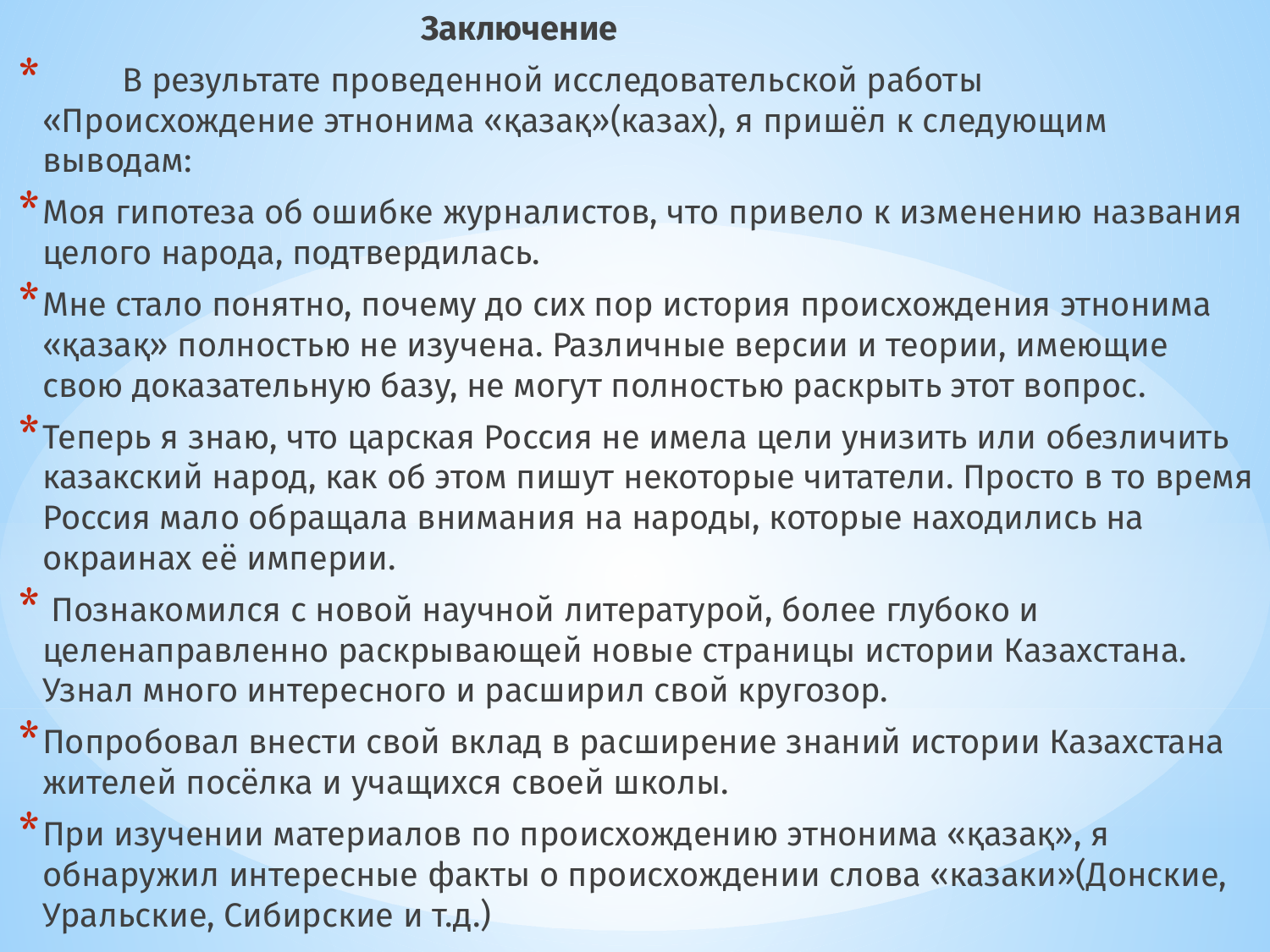

Заключение
         В результате проведенной исследовательской работы  «Происхождение этнонима «қазақ»(казах), я пришёл к следующим выводам:
Моя гипотеза об ошибке журналистов, что привело к изменению названия целого народа, подтвердилась.
Мне стало понятно, почему до сих пор история происхождения этнонима «қазақ» полностью не изучена. Различные версии и теории, имеющие свою доказательную базу, не могут полностью раскрыть этот вопрос.
Теперь я знаю, что царская Россия не имела цели унизить или обезличить казакский народ, как об этом пишут некоторые читатели. Просто в то время Россия мало обращала внимания на народы, которые находились на окраинах её империи.
 Познакомился с новой научной литературой, более глубоко и целенаправленно раскрывающей новые страницы истории Казахстана. Узнал много интересного и расширил свой кругозор.
Попробовал внести свой вклад в расширение знаний истории Казахстана жителей посёлка и учащихся своей школы.
При изучении материалов по происхождению этнонима «қазақ», я обнаружил интересные факты о происхождении слова «казаки»(Донские, Уральские, Сибирские и т.д.)